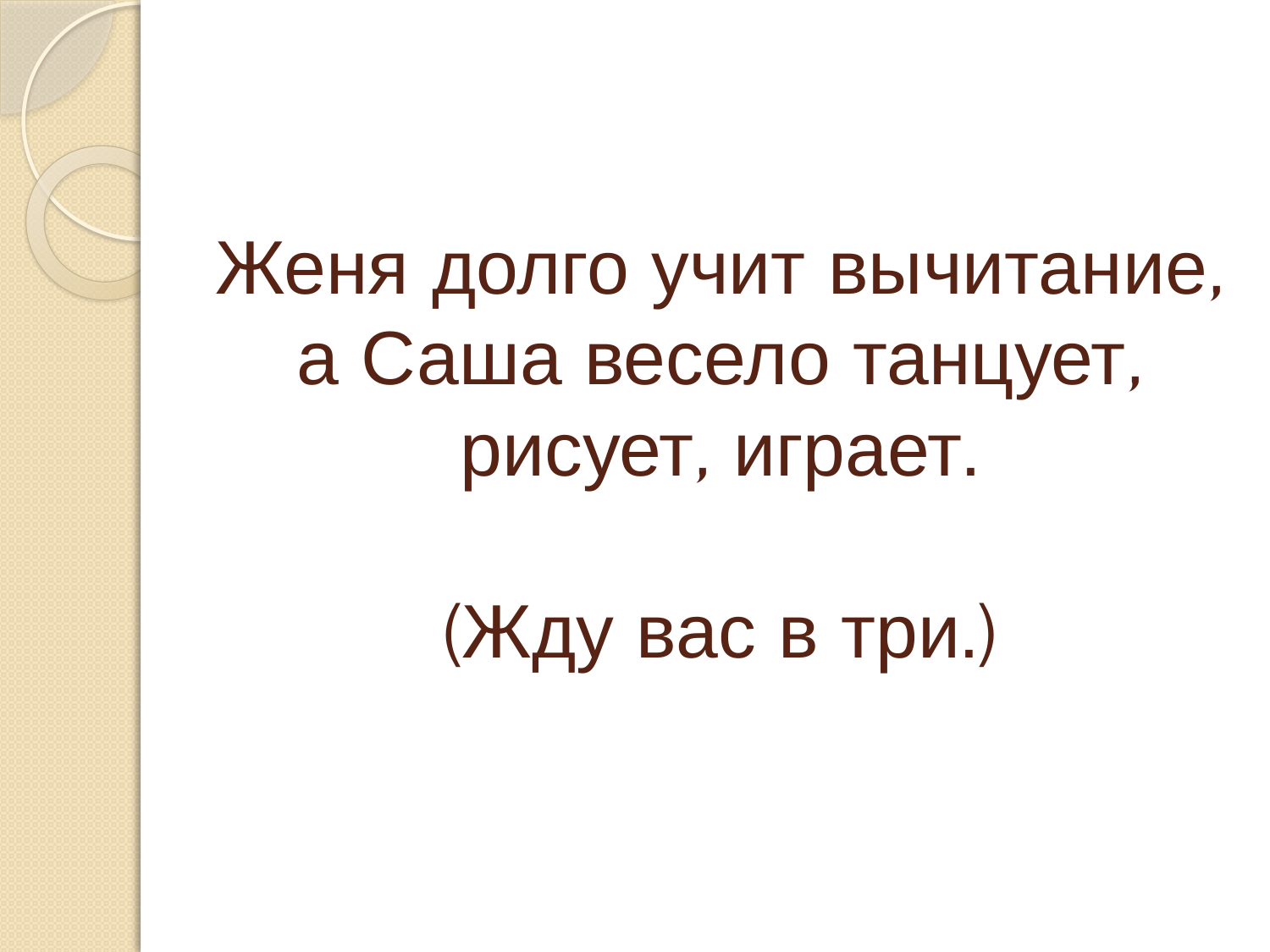

# Женя долго учит вычитание, а Саша весело танцует, рисует, играет. (Жду вас в три.)